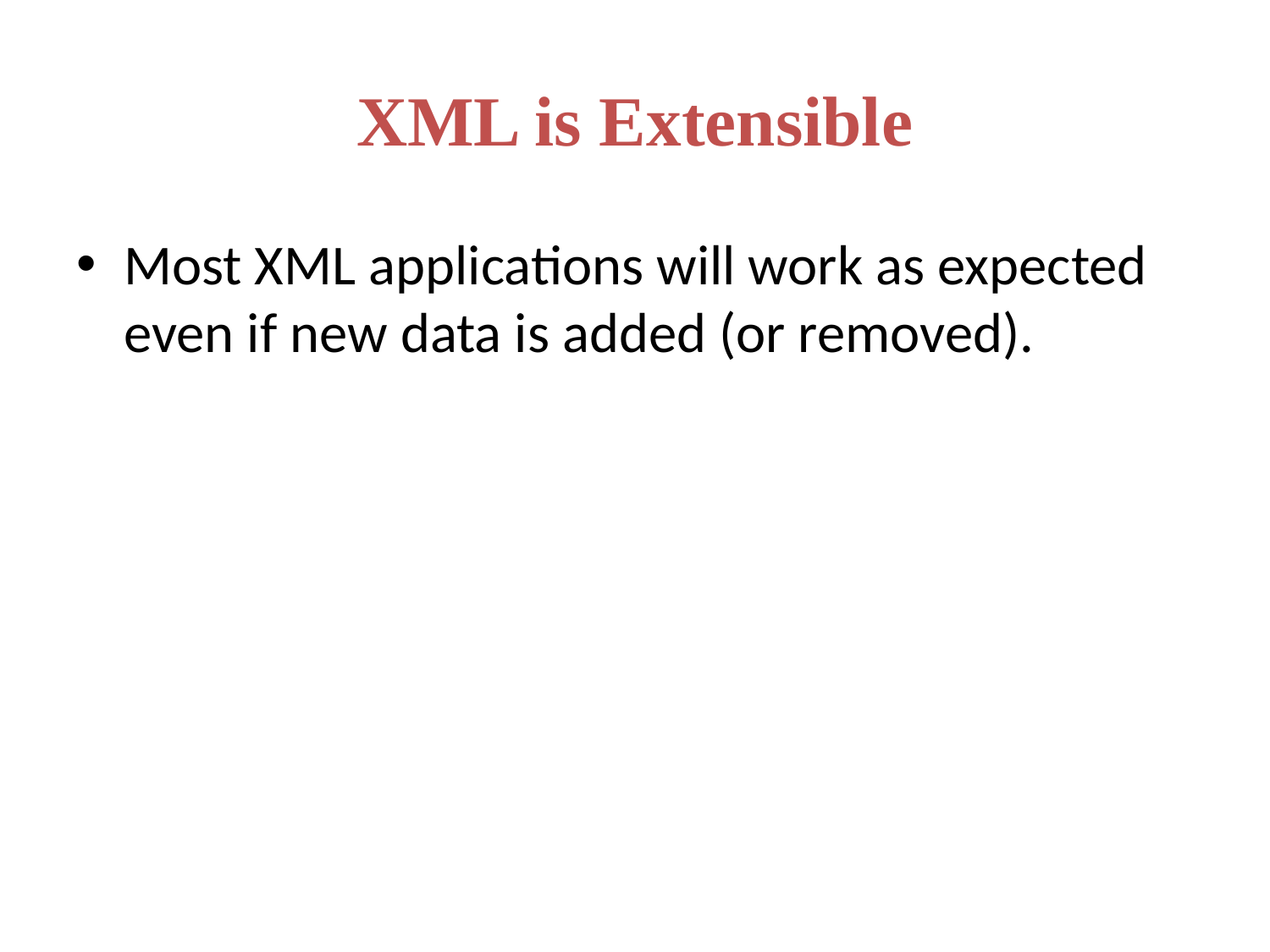

# XML is Extensible
Most XML applications will work as expected even if new data is added (or removed).